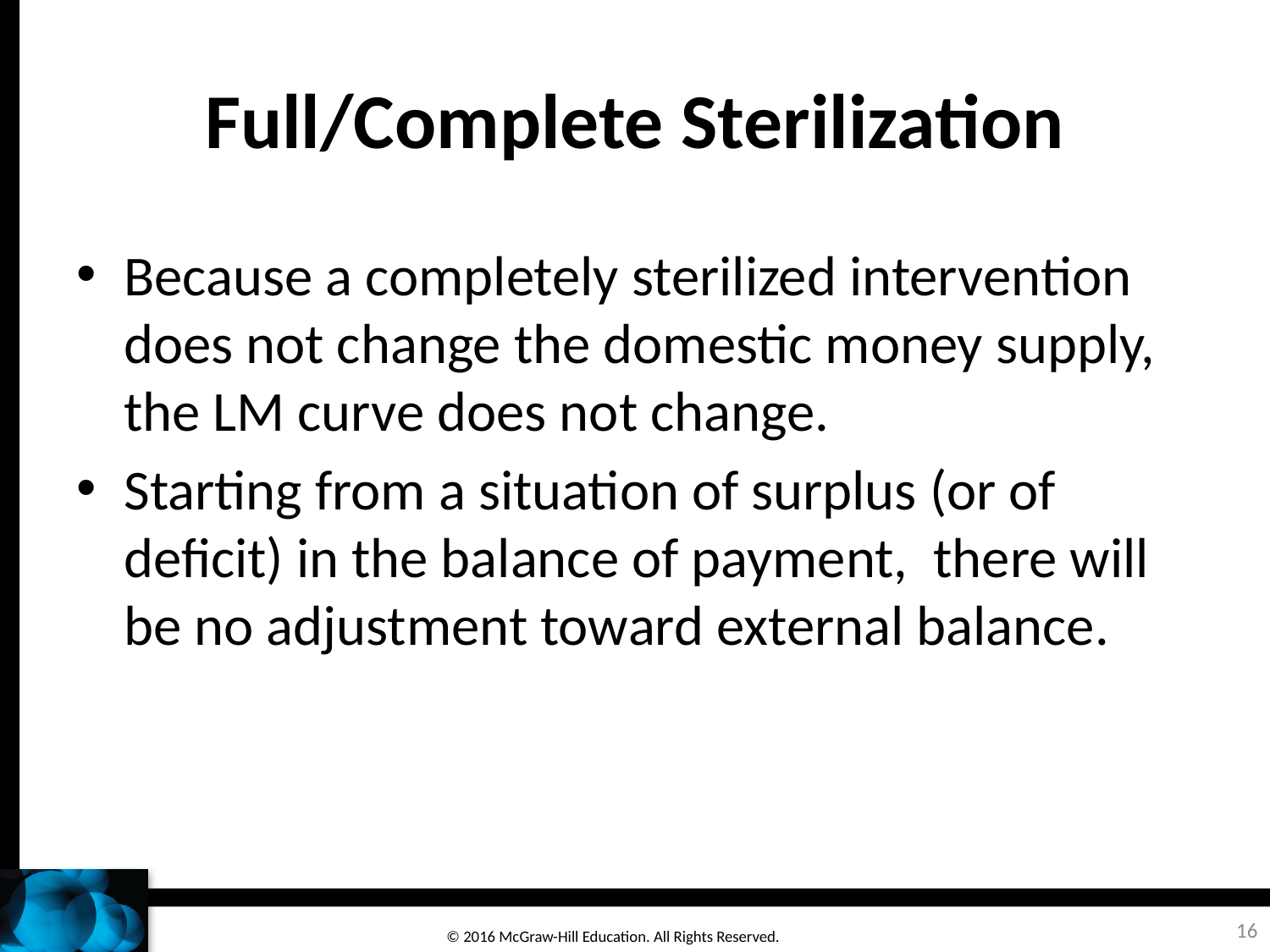

# Full/Complete Sterilization
Because a completely sterilized intervention does not change the domestic money supply, the LM curve does not change.
Starting from a situation of surplus (or of deficit) in the balance of payment,  there will be no adjustment toward external balance.
16
© 2016 McGraw-Hill Education. All Rights Reserved.